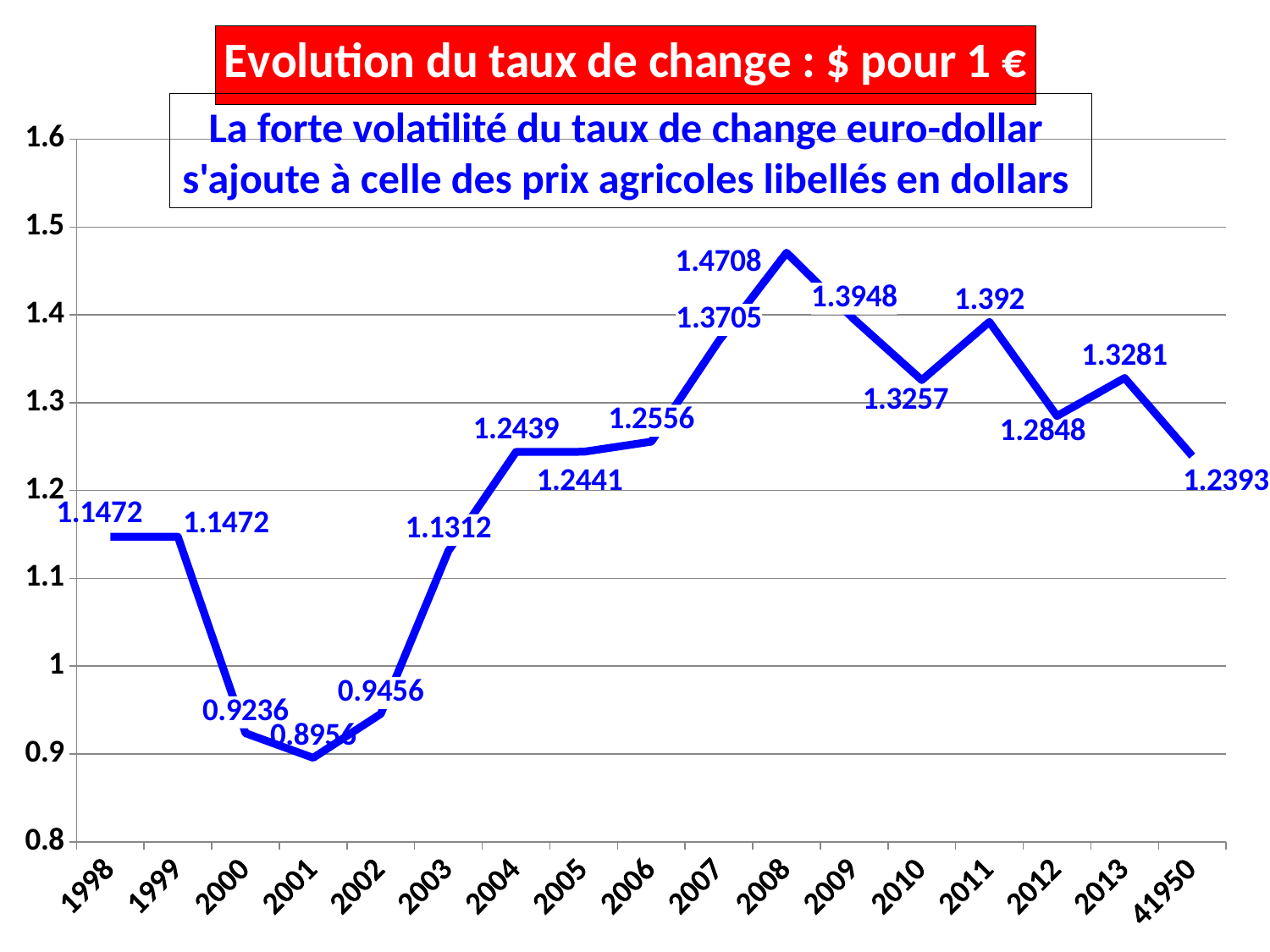

### Chart: Evolution du taux de change : $ pour 1 €

| Category | $ pour 1 € |
|---|---|
| 1998 | 1.1472 |
| 1999 | 1.1472 |
| 2000 | 0.9236 |
| 2001 | 0.8956 |
| 2002 | 0.9456 |
| 2003 | 1.1312 |
| 2004 | 1.2439 |
| 2005 | 1.2441 |
| 2006 | 1.2556 |
| 2007 | 1.3705 |
| 2008 | 1.4708 |
| 2009 | 1.3948 |
| 2010 | 1.3257 |
| 2011 | 1.392 |
| 2012 | 1.2848 |
| 2013 | 1.3281 |
| 41950 | 1.2393 |
La forte volatilité du taux de change euro-dollar
s'ajoute à celle des prix agricoles libellés en dollars